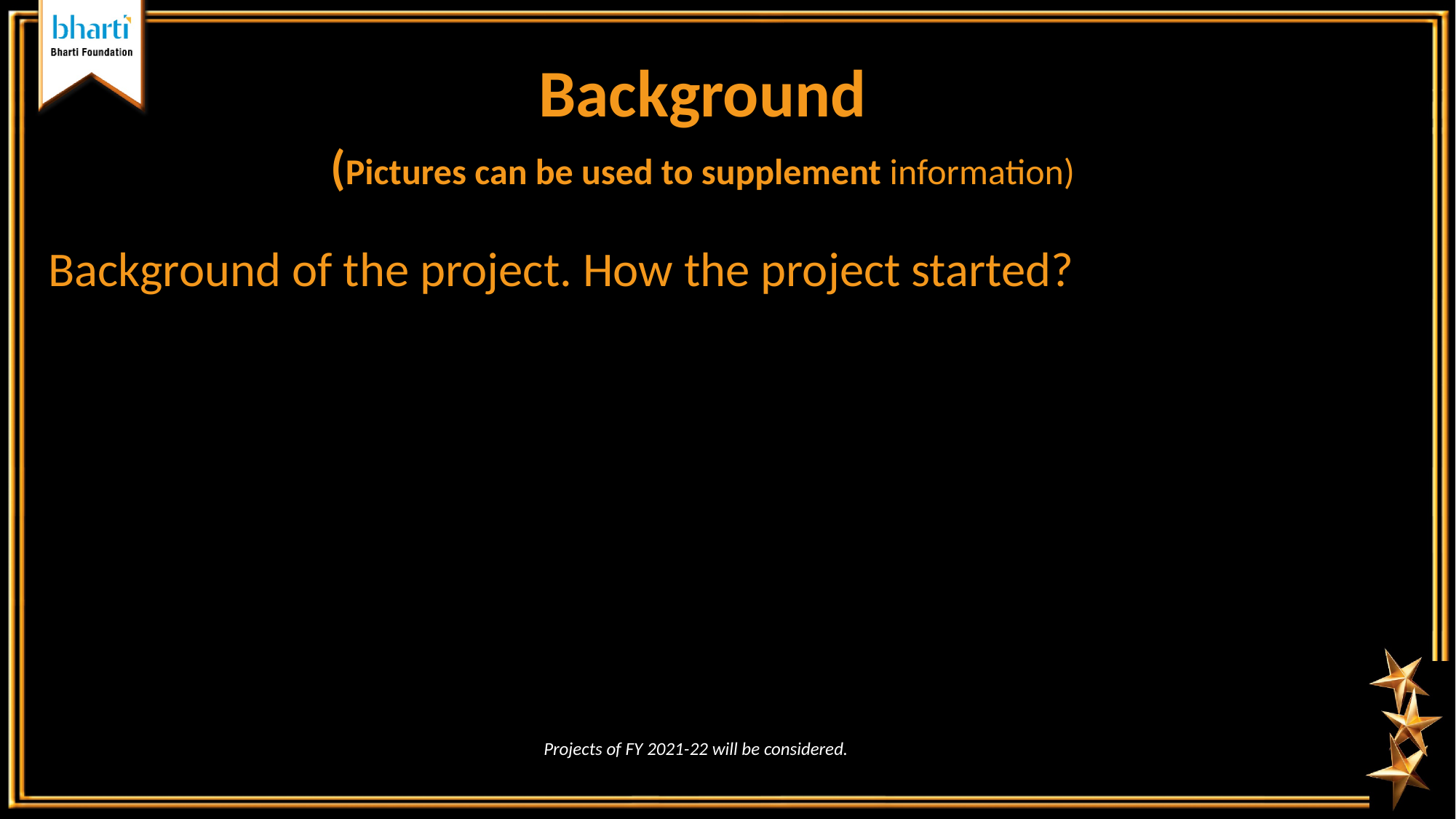

Background
(Pictures can be used to supplement information)
Background of the project. How the project started?

Projects of FY 2021-22 will be considered.